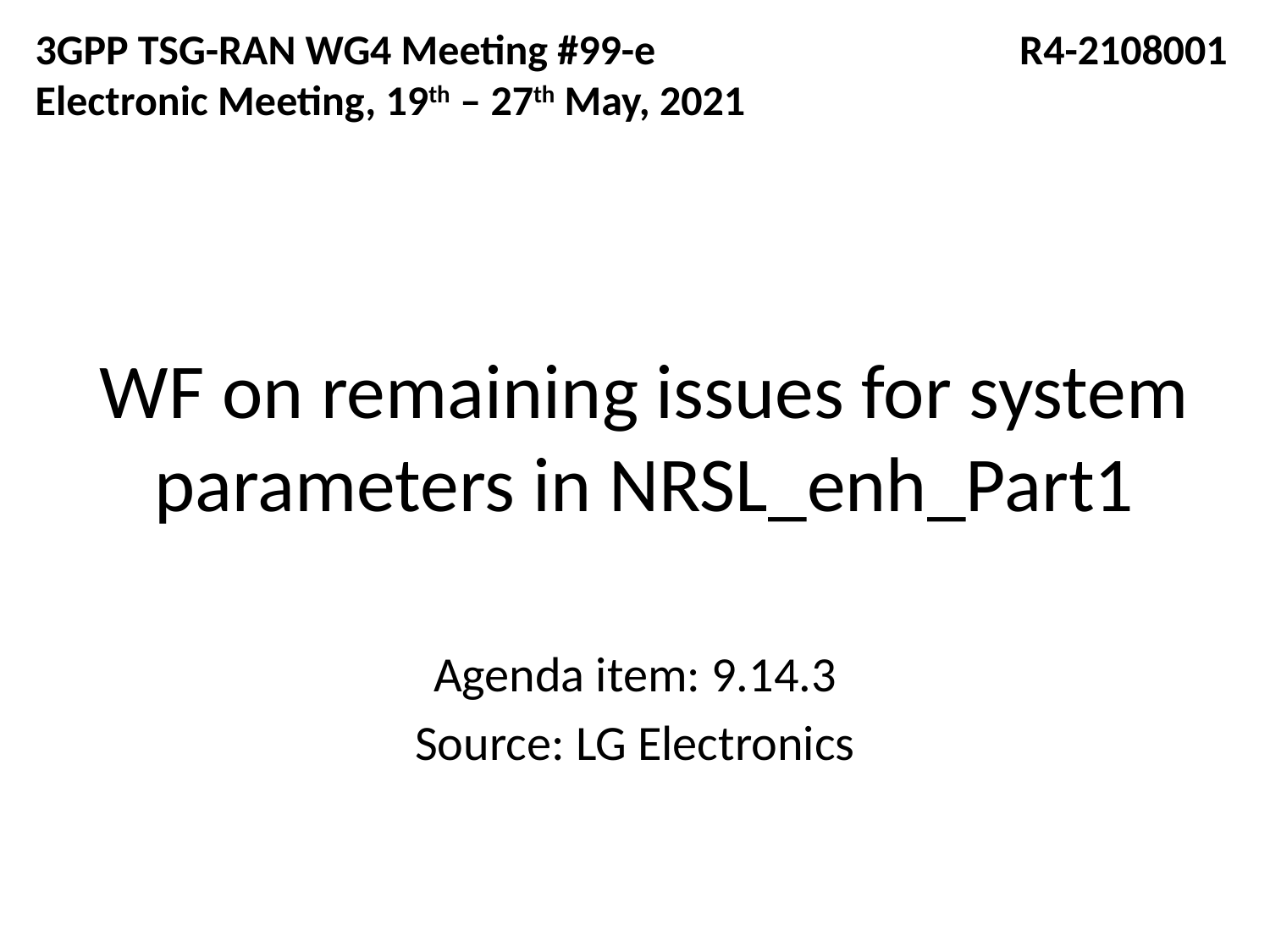

3GPP TSG-RAN WG4 Meeting #99-e	                        	          R4-2108001
Electronic Meeting, 19th – 27th May, 2021
# WF on remaining issues for system parameters in NRSL_enh_Part1
Agenda item: 9.14.3
Source: LG Electronics